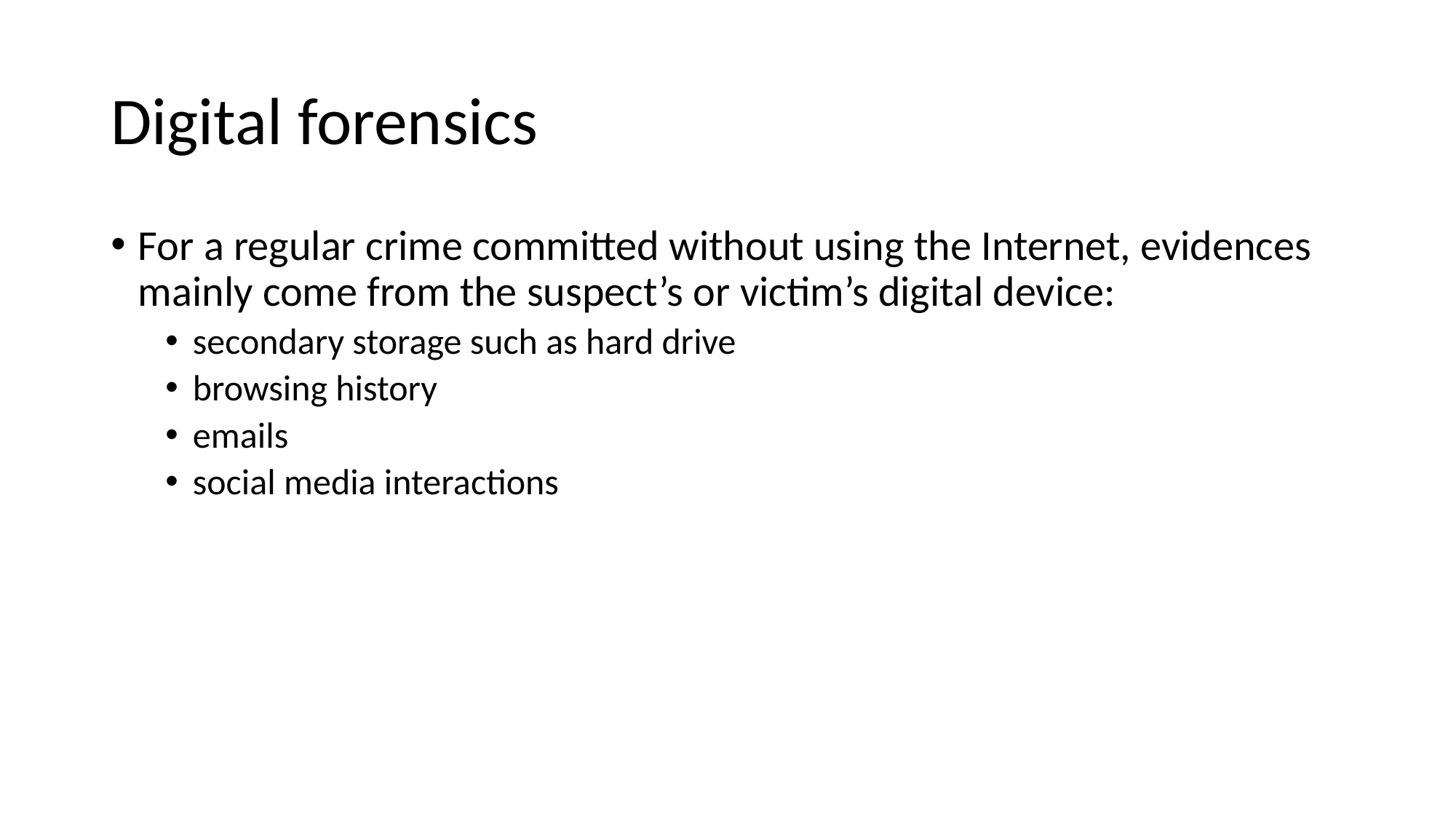

# Digital forensics
For a regular crime committed without using the Internet, evidences mainly come from the suspect’s or victim’s digital device:
secondary storage such as hard drive
browsing history
emails
social media interactions